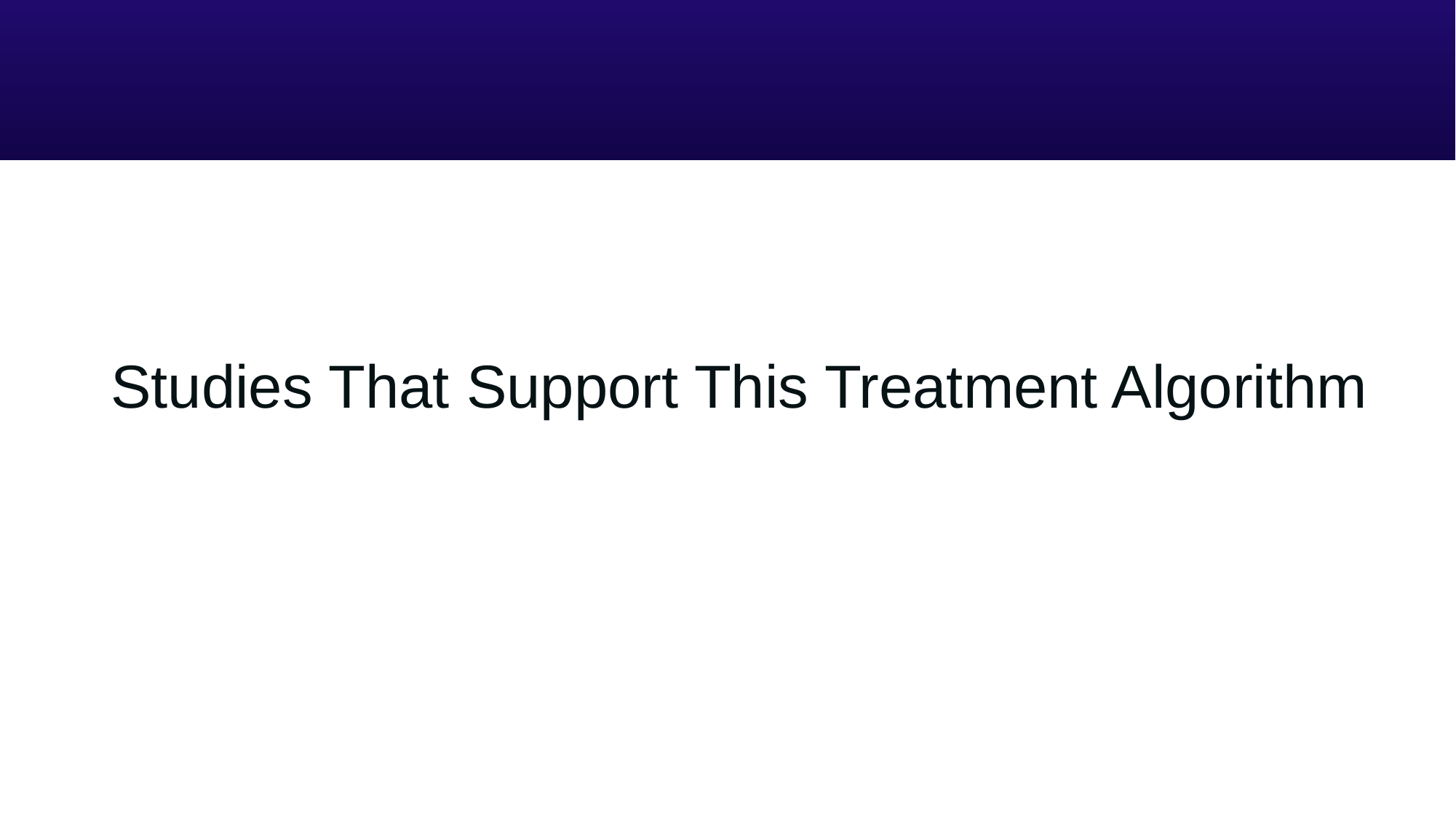

Studies That Support This Treatment Algorithm
18